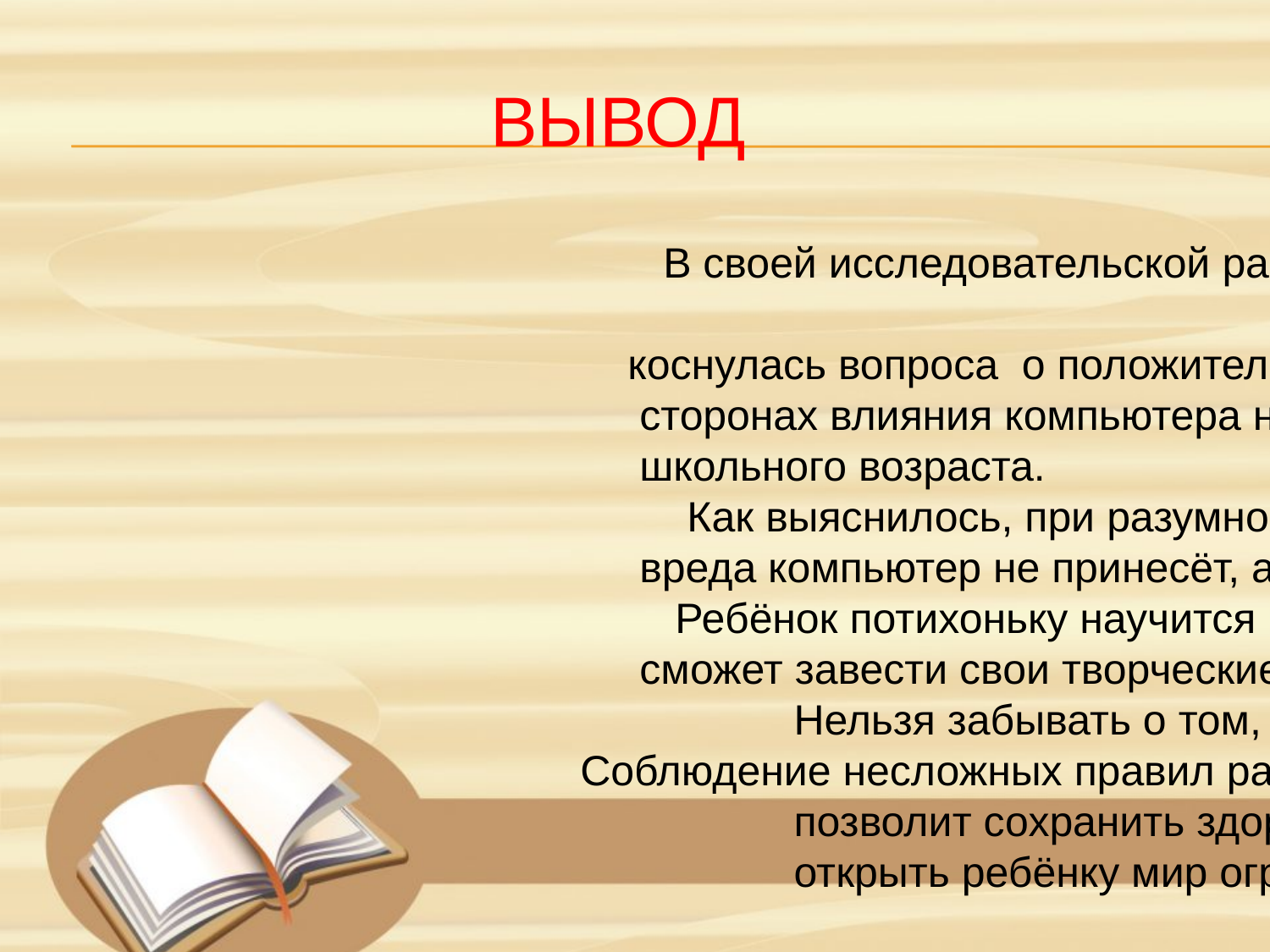

ВЫВОД
                                                 В своей исследовательской работе я поверхностно

                                              коснулась вопроса  о положительных и отрицательных
                                               сторонах влияния компьютера на детей младшего
                                               школьного возраста.
                                                   Как выяснилось, при разумном подходе никакого
                                               вреда компьютер не принесёт, а вот польза будет.
                                                  Ребёнок потихоньку научится что-то понимать,
                                               сможет завести свои творческие проекты.
                                                            Нельзя забывать о том, что все хорошо в меру!
                                          Соблюдение несложных правил работы на компьютере
                                                            позволит сохранить здоровье и одновременно
                                                            открыть ребёнку мир огромных возможностей.